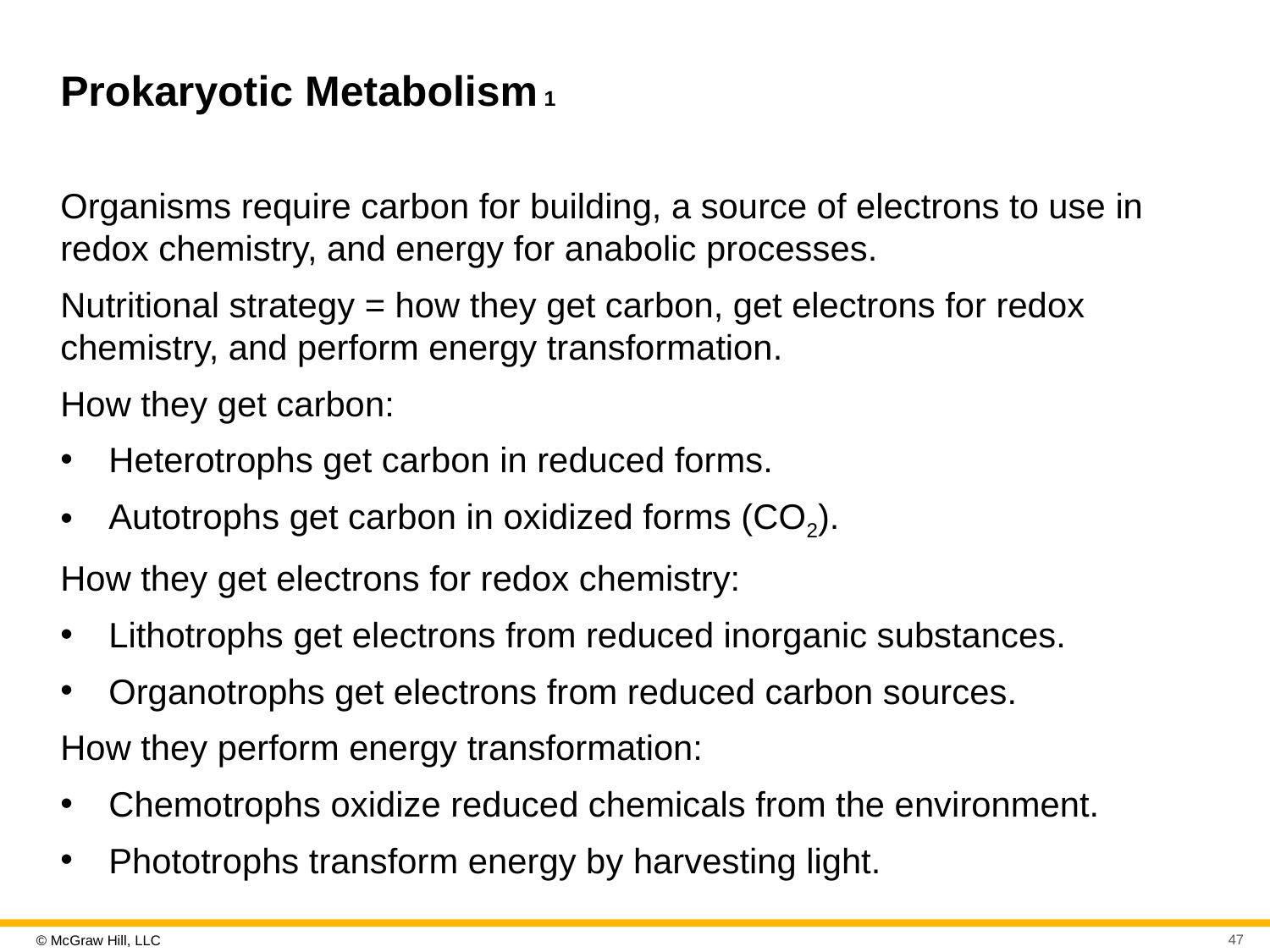

# Prokaryotic Metabolism 1
Organisms require carbon for building, a source of electrons to use in redox chemistry, and energy for anabolic processes.
Nutritional strategy = how they get carbon, get electrons for redox chemistry, and perform energy transformation.
How they get carbon:
Heterotrophs get carbon in reduced forms.
Autotrophs get carbon in oxidized forms (CO2).
How they get electrons for redox chemistry:
Lithotrophs get electrons from reduced inorganic substances.
Organotrophs get electrons from reduced carbon sources.
How they perform energy transformation:
Chemotrophs oxidize reduced chemicals from the environment.
Phototrophs transform energy by harvesting light.
47